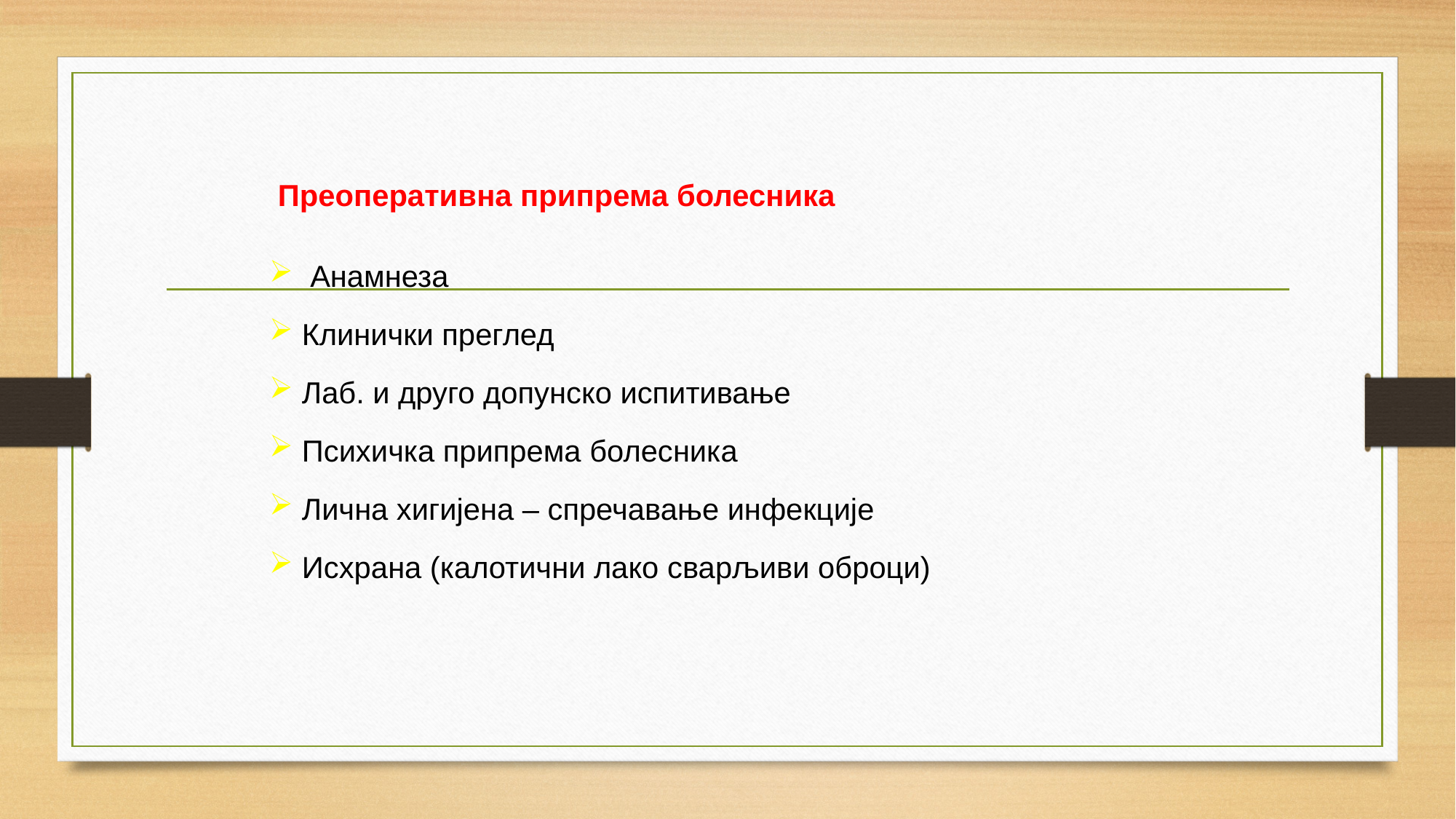

Преоперативна припрема болесника
  Анамнеза
 Клинички преглед
 Лаб. и друго допунско испитивање
 Психичка припрема болесника
 Лична хигијена – спречавање инфекције
 Исхрана (калотични лако сварљиви оброци)